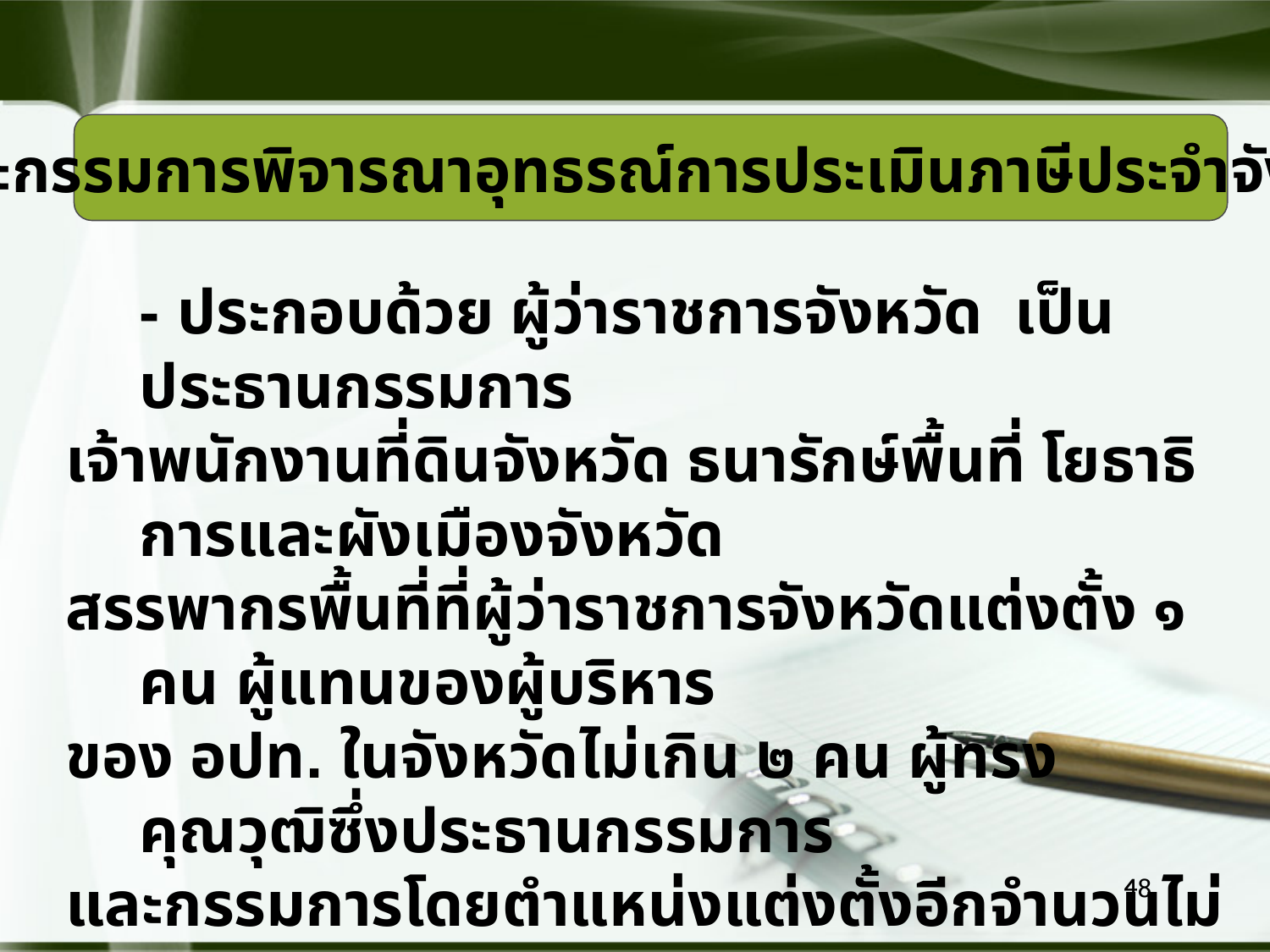

คณะกรรมการพิจารณาอุทธรณ์การประเมินภาษีประจำจังหวัด
	- ประกอบด้วย ผู้ว่าราชการจังหวัด  เป็นประธานกรรมการ
เจ้าพนักงานที่ดินจังหวัด ธนารักษ์พื้นที่ โยธาธิการและผังเมืองจังหวัด
สรรพากรพื้นที่ที่ผู้ว่าราชการจังหวัดแต่งตั้ง ๑ คน ผู้แทนของผู้บริหาร
ของ อปท. ในจังหวัดไม่เกิน ๒ คน ผู้ทรงคุณวุฒิซึ่งประธานกรรมการ
และกรรมการโดยตำแหน่งแต่งตั้งอีกจำนวนไม่เกิน ๒ คน
ผู้ว่าราชการจังหวัดแต่งตั้งข้าราชการสังกัด สถจ. เป็นเลขานุการและ
ผู้ช่วยเลขานุการ
48